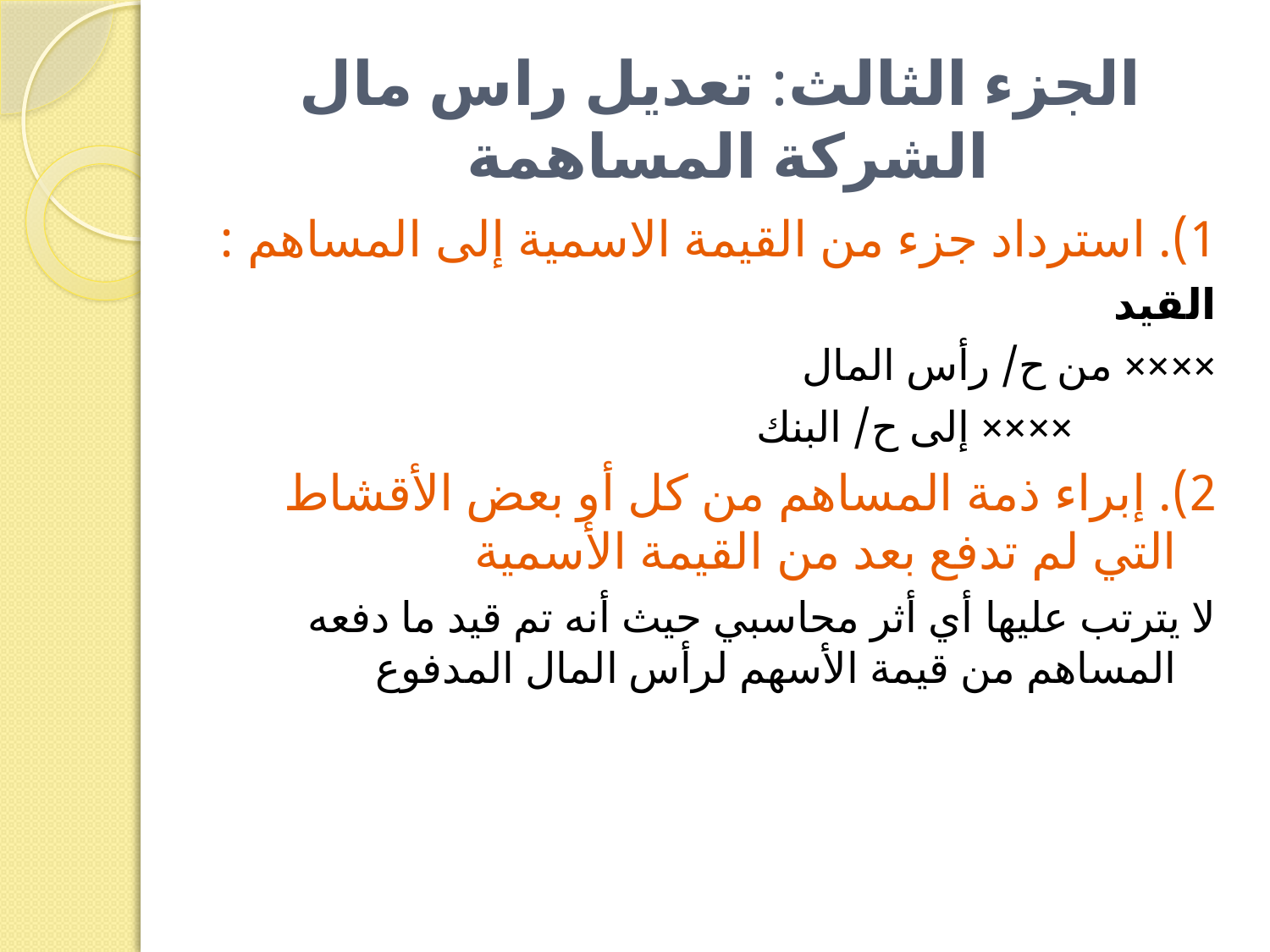

# الجزء الثالث: تعديل راس مال الشركة المساهمة
1). استرداد جزء من القيمة الاسمية إلى المساهم :
القيد
×××× من ح/ رأس المال
             ×××× إلى ح/ البنك
2). إبراء ذمة المساهم من كل أو بعض الأقشاط التي لم تدفع بعد من القيمة الأسمية
لا يترتب عليها أي أثر محاسبي حيث أنه تم قيد ما دفعه المساهم من قيمة الأسهم لرأس المال المدفوع